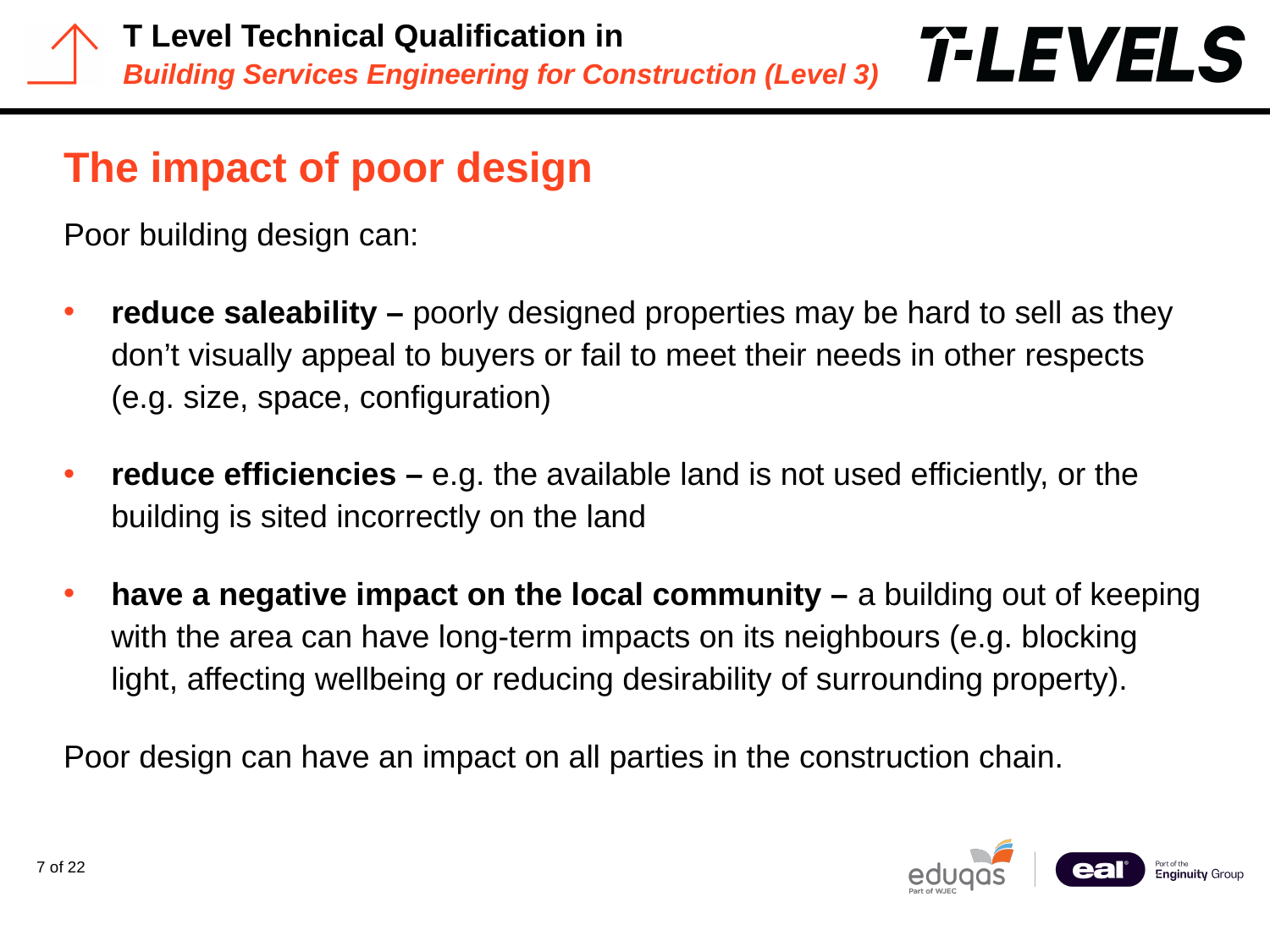

# The impact of poor design
Poor building design can:
reduce saleability – poorly designed properties may be hard to sell as they don’t visually appeal to buyers or fail to meet their needs in other respects (e.g. size, space, configuration)
reduce efficiencies – e.g. the available land is not used efficiently, or the building is sited incorrectly on the land
have a negative impact on the local community – a building out of keeping with the area can have long-term impacts on its neighbours (e.g. blocking light, affecting wellbeing or reducing desirability of surrounding property).
Poor design can have an impact on all parties in the construction chain.